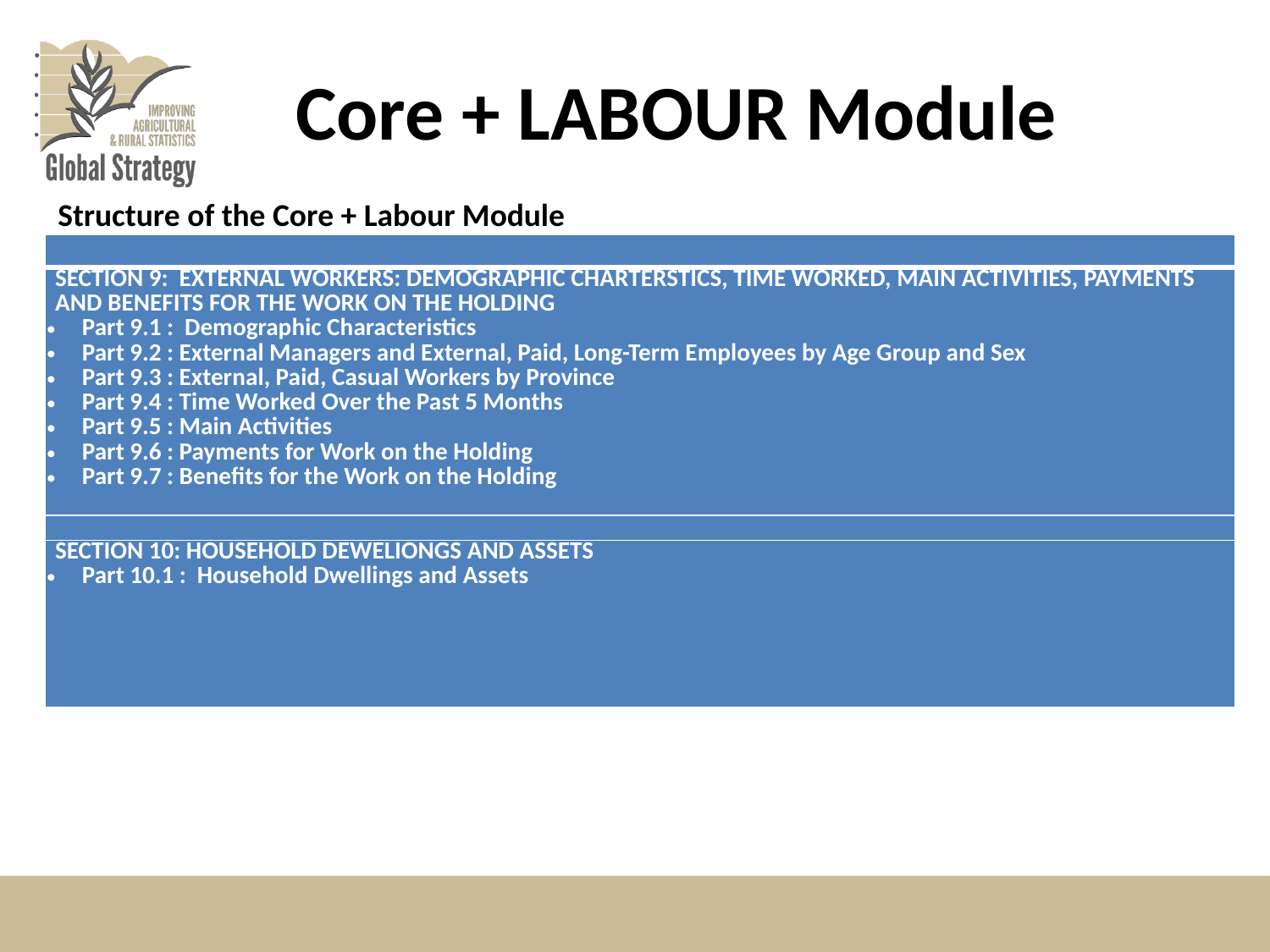

# Core + LABOUR Module
Structure of the Core + Labour Module
|  |
| --- |
| SECTION 9: EXTERNAL WORKERS: DEMOGRAPHIC CHARTERSTICS, TIME WORKED, MAIN ACTIVITIES, PAYMENTS AND BENEFITS FOR THE WORK ON THE HOLDING Part 9.1 : Demographic Characteristics Part 9.2 : External Managers and External, Paid, Long-Term Employees by Age Group and Sex Part 9.3 : External, Paid, Casual Workers by Province Part 9.4 : Time Worked Over the Past 5 Months Part 9.5 : Main Activities Part 9.6 : Payments for Work on the Holding Part 9.7 : Benefits for the Work on the Holding |
|  |
| SECTION 10: HOUSEHOLD DEWELIONGS AND ASSETS Part 10.1 : Household Dwellings and Assets |